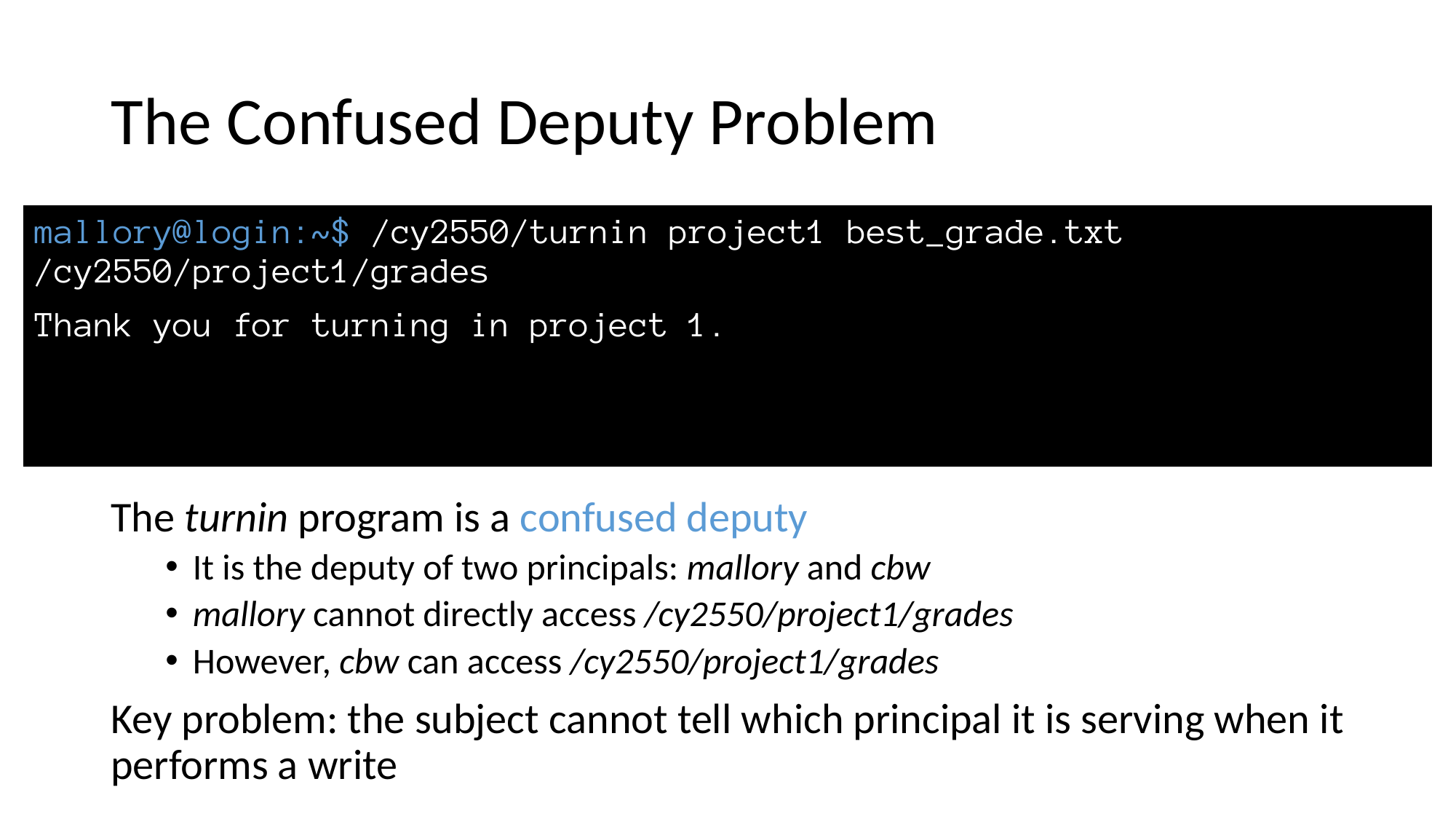

# The Confused Deputy Problem
mallory@login:~$ /cy2550/turnin project1 best_grade.txt /cy2550/project1/grades
Thank you for turning in project 1.
alice@login:~$ ls –l /cy2550/project1/
-rw------- 1 cbw  faculty      17 Jan 29 22:46 grades

The turnin program is a confused deputy
It is the deputy of two principals: mallory and cbw
mallory cannot directly access /cy2550/project1/grades
However, cbw can access /cy2550/project1/grades
Key problem: the subject cannot tell which principal it is serving when it performs a write